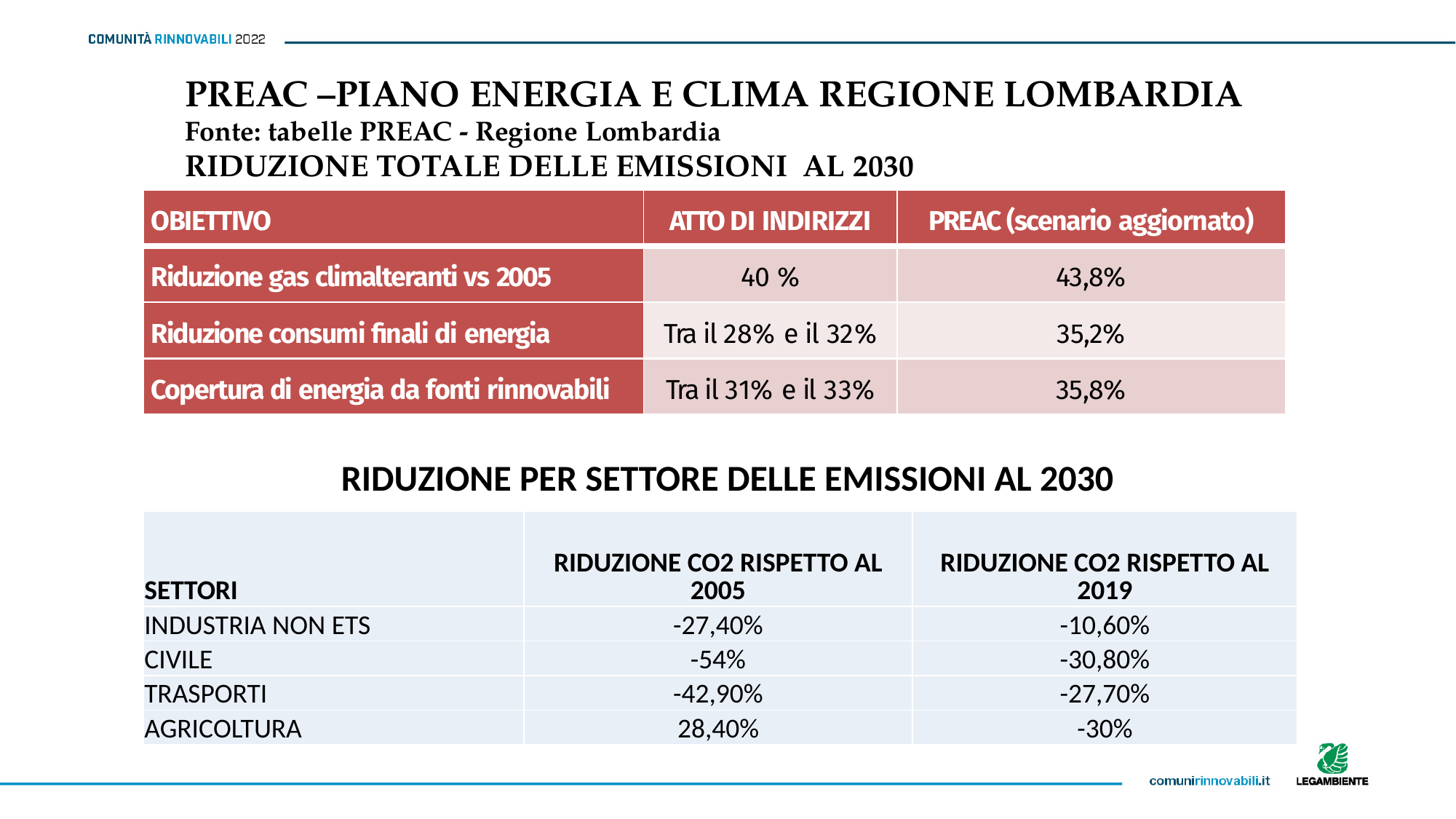

PREAC –PIANO ENERGIA E CLIMA REGIONE LOMBARDIA
Fonte: tabelle PREAC - Regione Lombardia
RIDUZIONE TOTALE DELLE EMISSIONI  AL 2030
| OBIETTIVO | ATTO DI INDIRIZZI | PREAC (scenario aggiornato) |
| --- | --- | --- |
| Riduzione gas climalteranti vs 2005 | 40 % | 43,8% |
| Riduzione consumi finali di energia | Tra il 28% e il 32% | 35,2% |
| Copertura di energia da fonti rinnovabili | Tra il 31% e il 33% | 35,8% |
RIDUZIONE PER SETTORE DELLE EMISSIONI AL 2030
| SETTORI | RIDUZIONE CO2 RISPETTO AL 2005 | RIDUZIONE CO2 RISPETTO AL 2019 |
| --- | --- | --- |
| INDUSTRIA NON ETS | -27,40% | -10,60% |
| CIVILE | -54% | -30,80% |
| TRASPORTI | -42,90% | -27,70% |
| AGRICOLTURA | 28,40% | -30% |